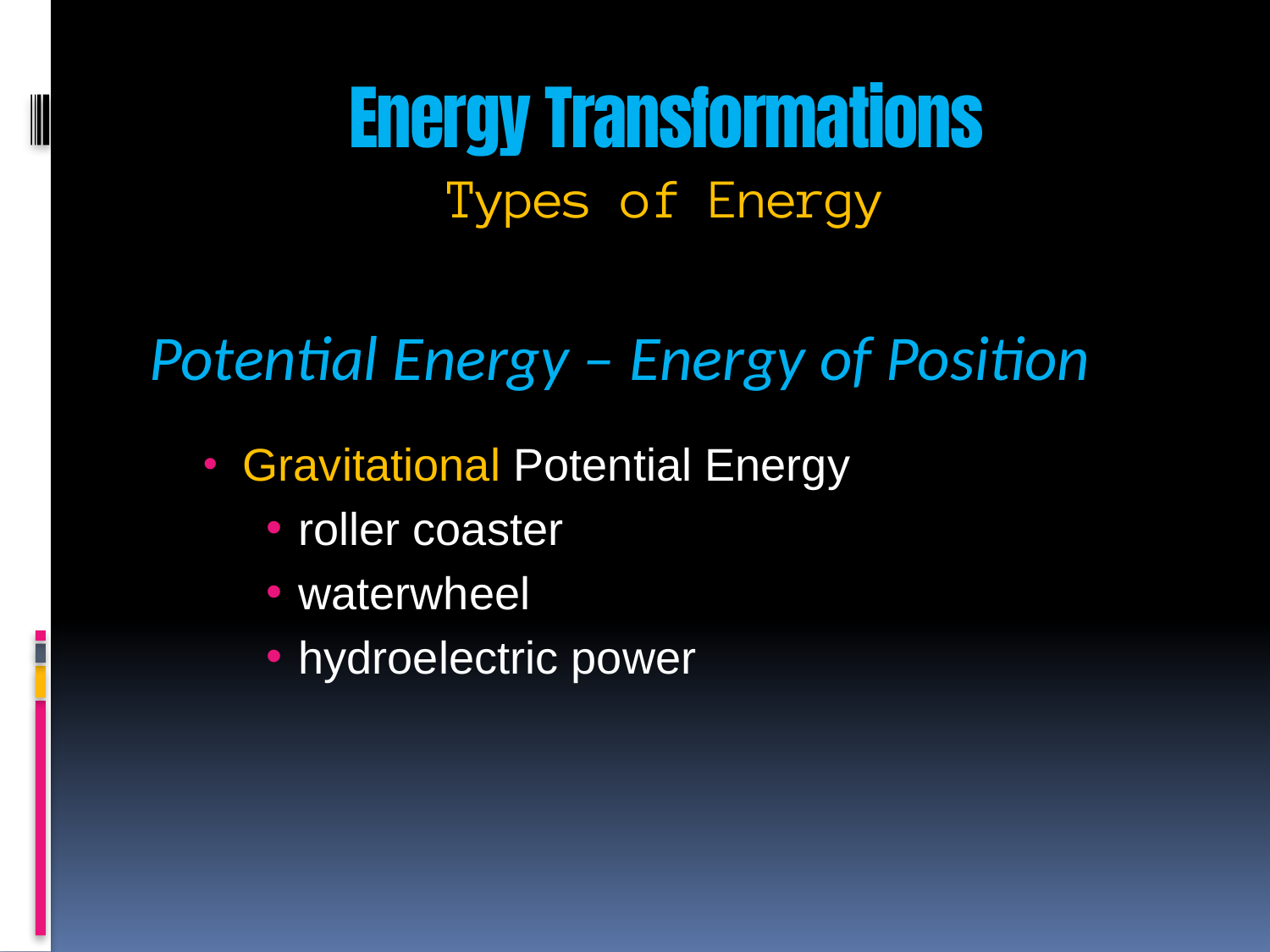

# Energy Transformations Types of Energy

Potential Energy – Energy of Position

Gravitational Potential Energy
roller coaster
waterwheel
hydroelectric power